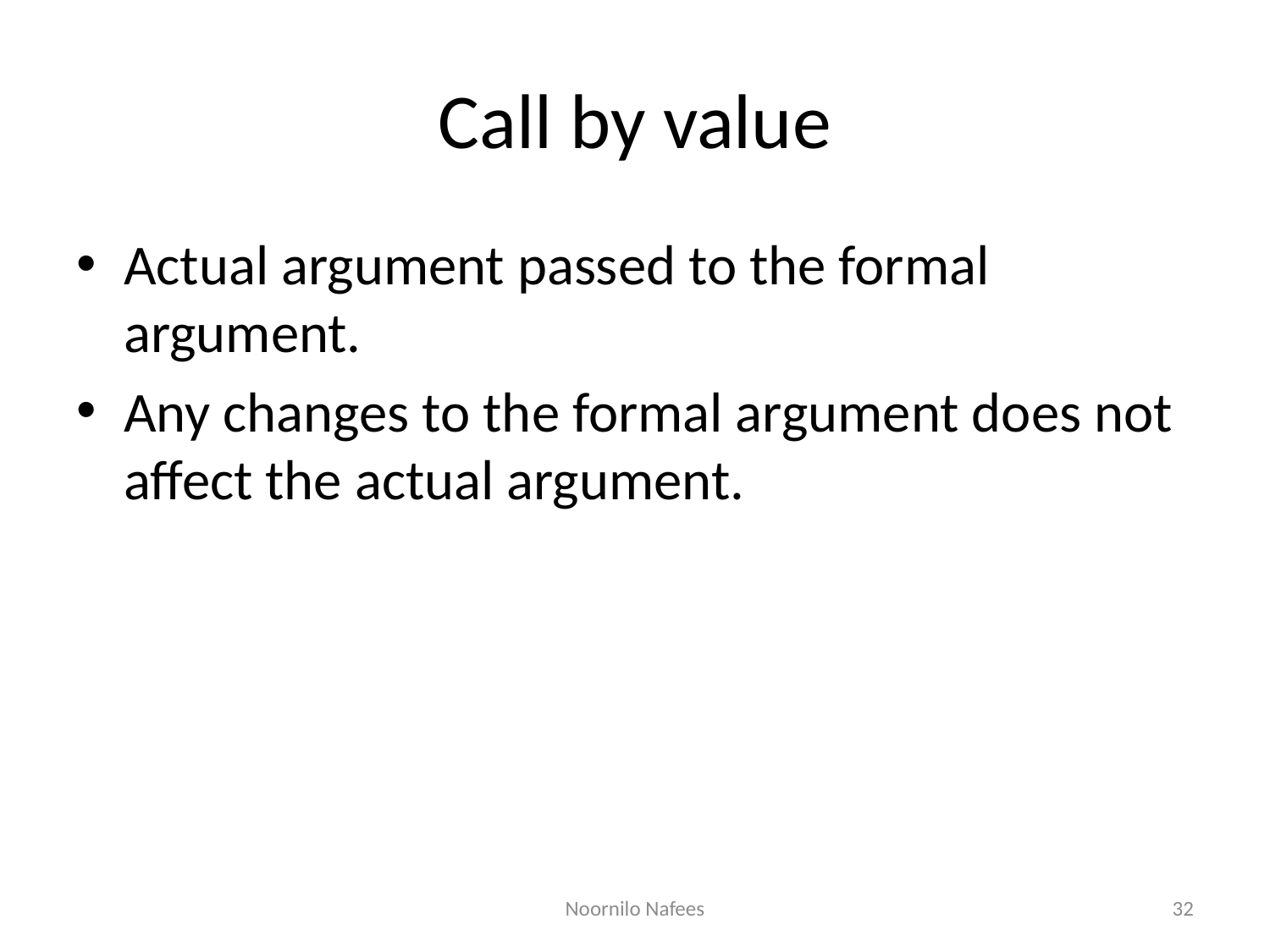

Call by value
Actual argument passed to the formal argument.
Any changes to the formal argument does not affect the actual argument.
Noornilo Nafees
32